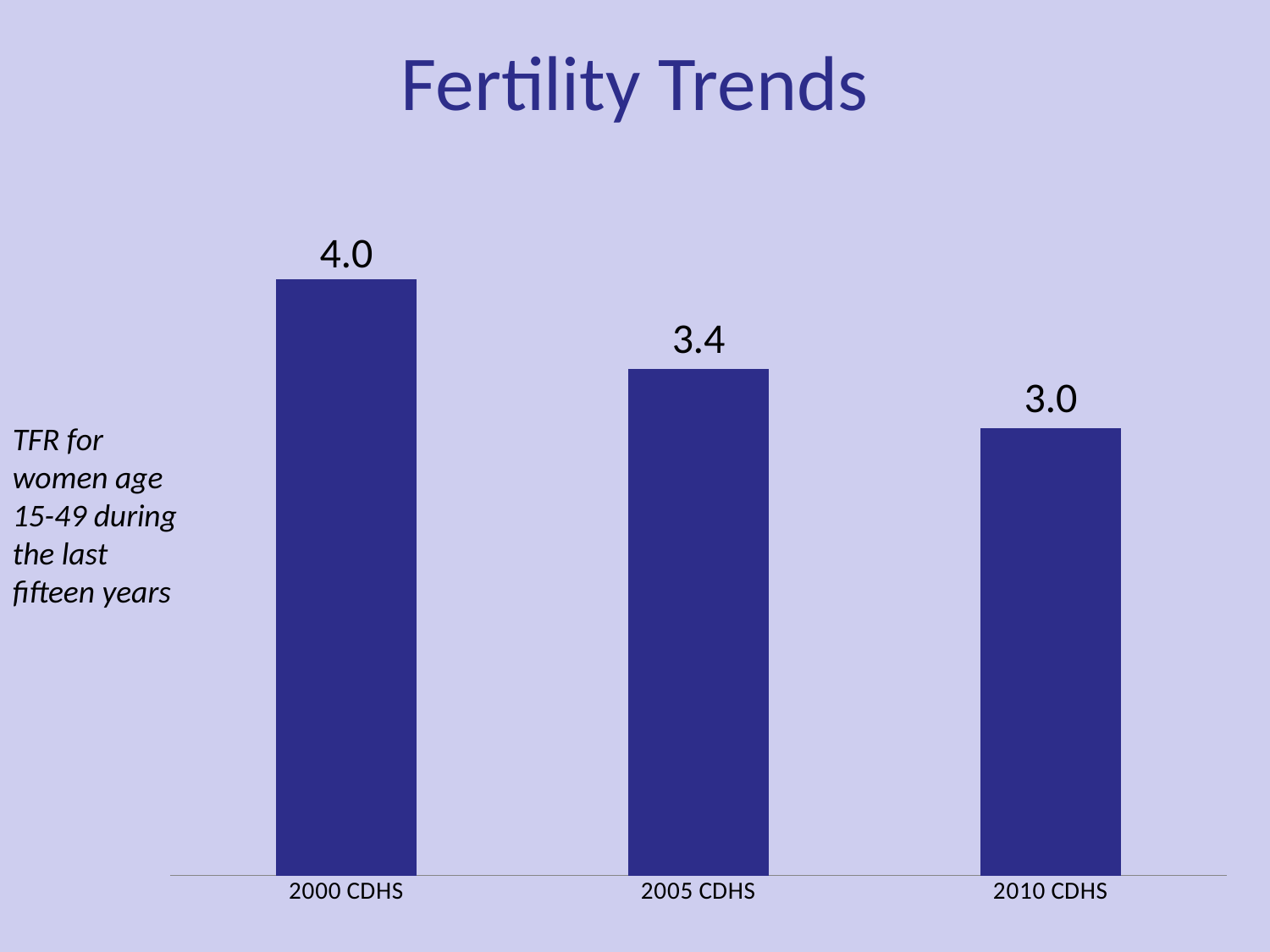

# Fertility Trends

### Chart

| Category | Series 1 |
|---|---|
| 2000 CDHS | 4.0 |
| 2005 CDHS | 3.4 |
| 2010 CDHS | 3.0 |
TFR for women age 15-49 during the last fifteen years